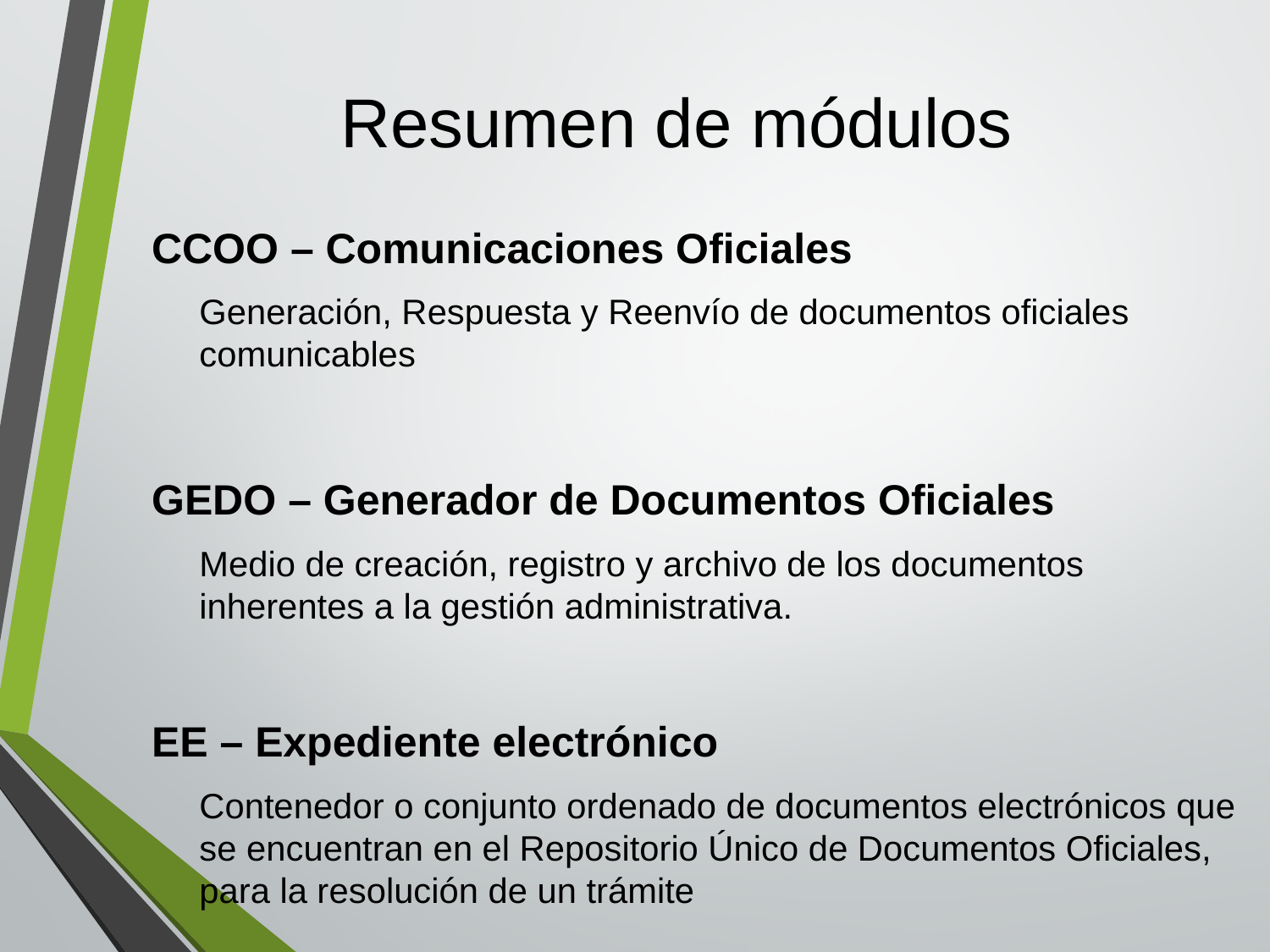

# Resumen de módulos
CCOO – Comunicaciones Oficiales
Generación, Respuesta y Reenvío de documentos oficiales comunicables

GEDO – Generador de Documentos Oficiales
Medio de creación, registro y archivo de los documentos inherentes a la gestión administrativa.

EE – Expediente electrónico
Contenedor o conjunto ordenado de documentos electrónicos que se encuentran en el Repositorio Único de Documentos Oficiales, para la resolución de un trámite